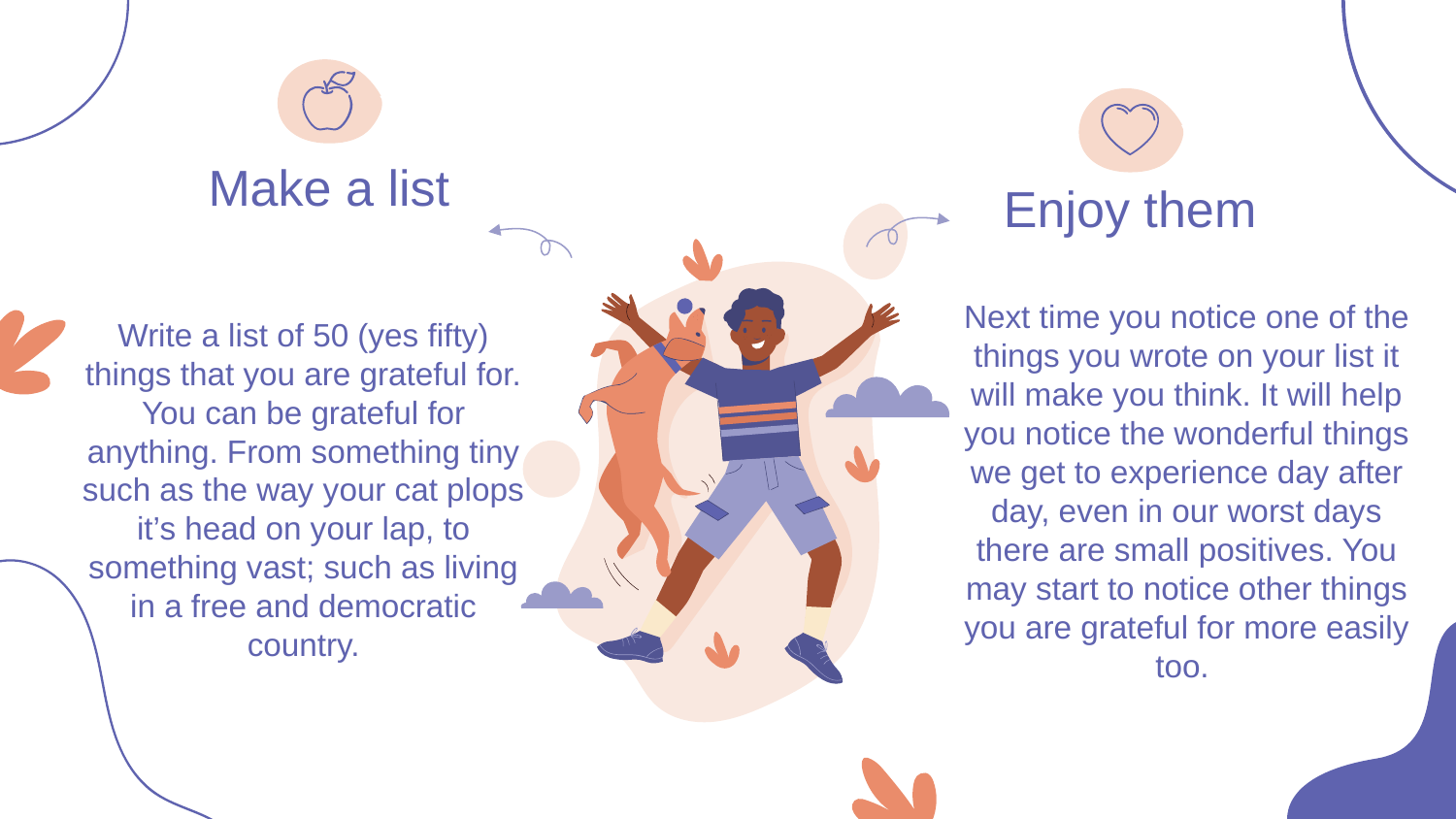

Make a list
Enjoy them

Write a list of 50 (yes fifty) things that you are grateful for. You can be grateful for anything. From something tiny such as the way your cat plops it’s head on your lap, to something vast; such as living in a free and democratic country.
Next time you notice one of the things you wrote on your list it will make you think. It will help you notice the wonderful things we get to experience day after day, even in our worst days there are small positives. You may start to notice other things you are grateful for more easily too.